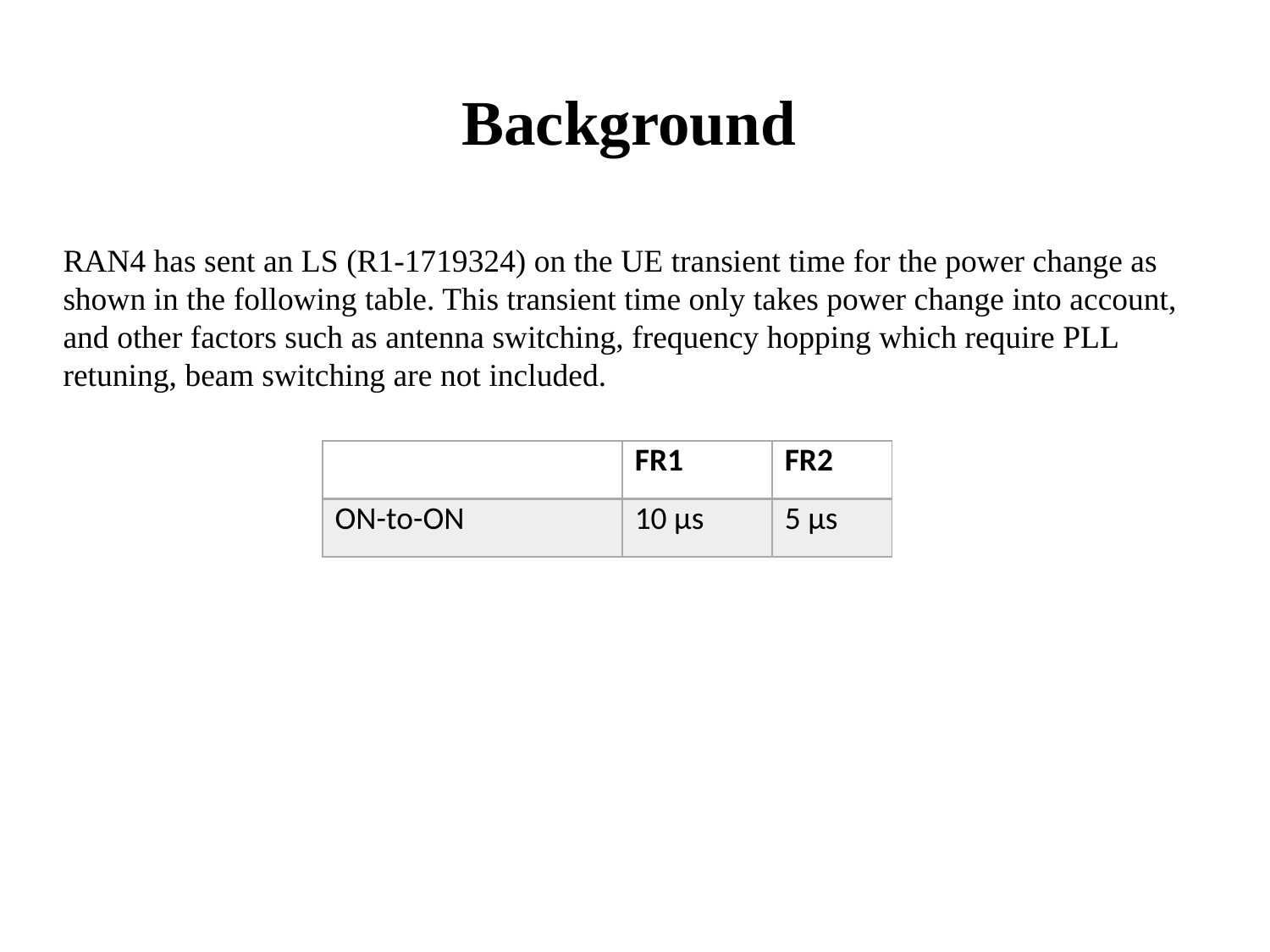

# Background
RAN4 has sent an LS (R1-1719324) on the UE transient time for the power change as shown in the following table. This transient time only takes power change into account, and other factors such as antenna switching, frequency hopping which require PLL retuning, beam switching are not included.

|  | FR1 | FR2 |
| --- | --- | --- |
| ON-to-ON | 10 µs | 5 µs |